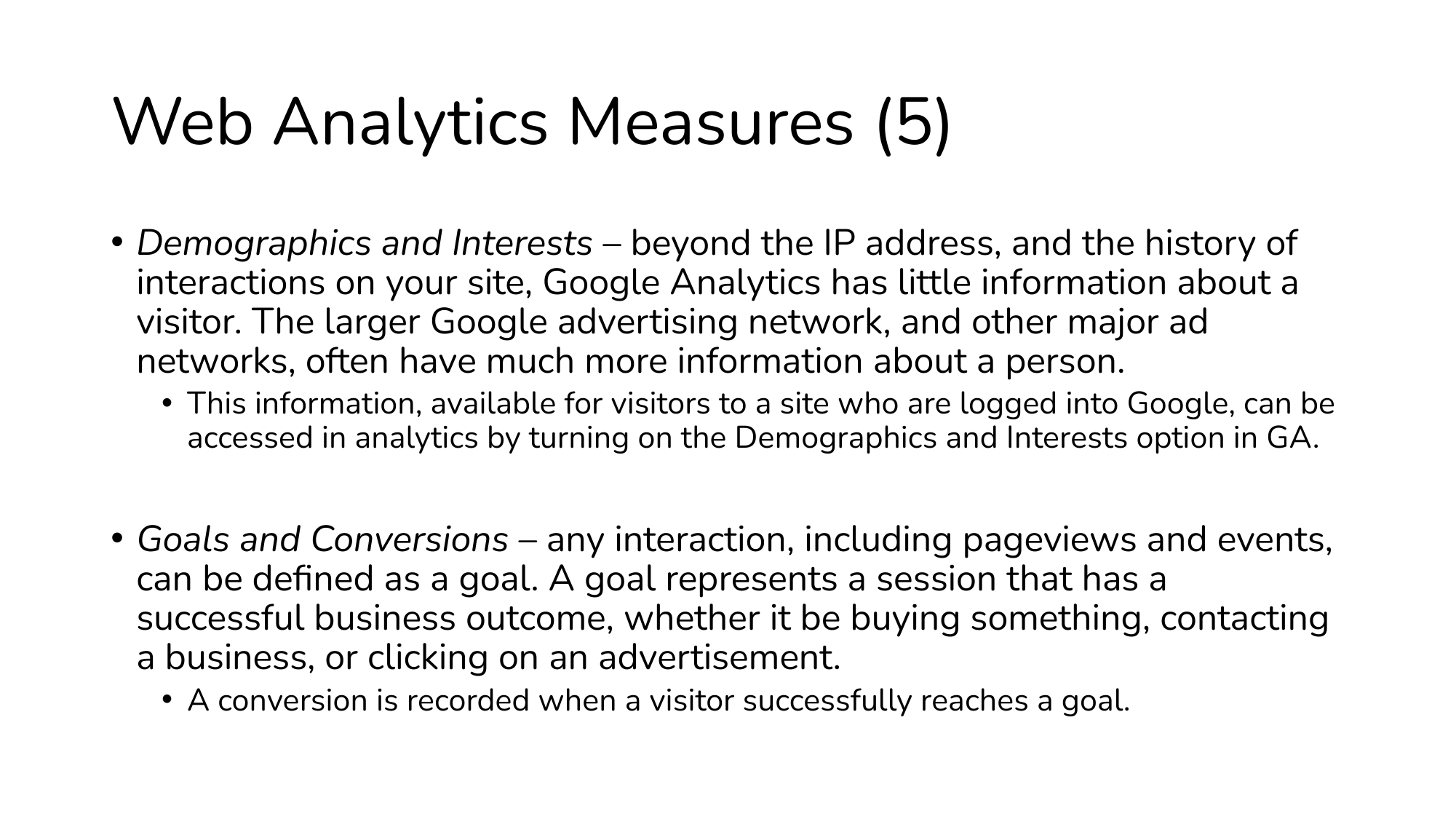

# Web Analytics Measures (5)
Demographics and Interests – beyond the IP address, and the history of interactions on your site, Google Analytics has little information about a visitor. The larger Google advertising network, and other major ad networks, often have much more information about a person.
This information, available for visitors to a site who are logged into Google, can be accessed in analytics by turning on the Demographics and Interests option in GA.

Goals and Conversions – any interaction, including pageviews and events, can be defined as a goal. A goal represents a session that has a successful business outcome, whether it be buying something, contacting a business, or clicking on an advertisement.
A conversion is recorded when a visitor successfully reaches a goal.